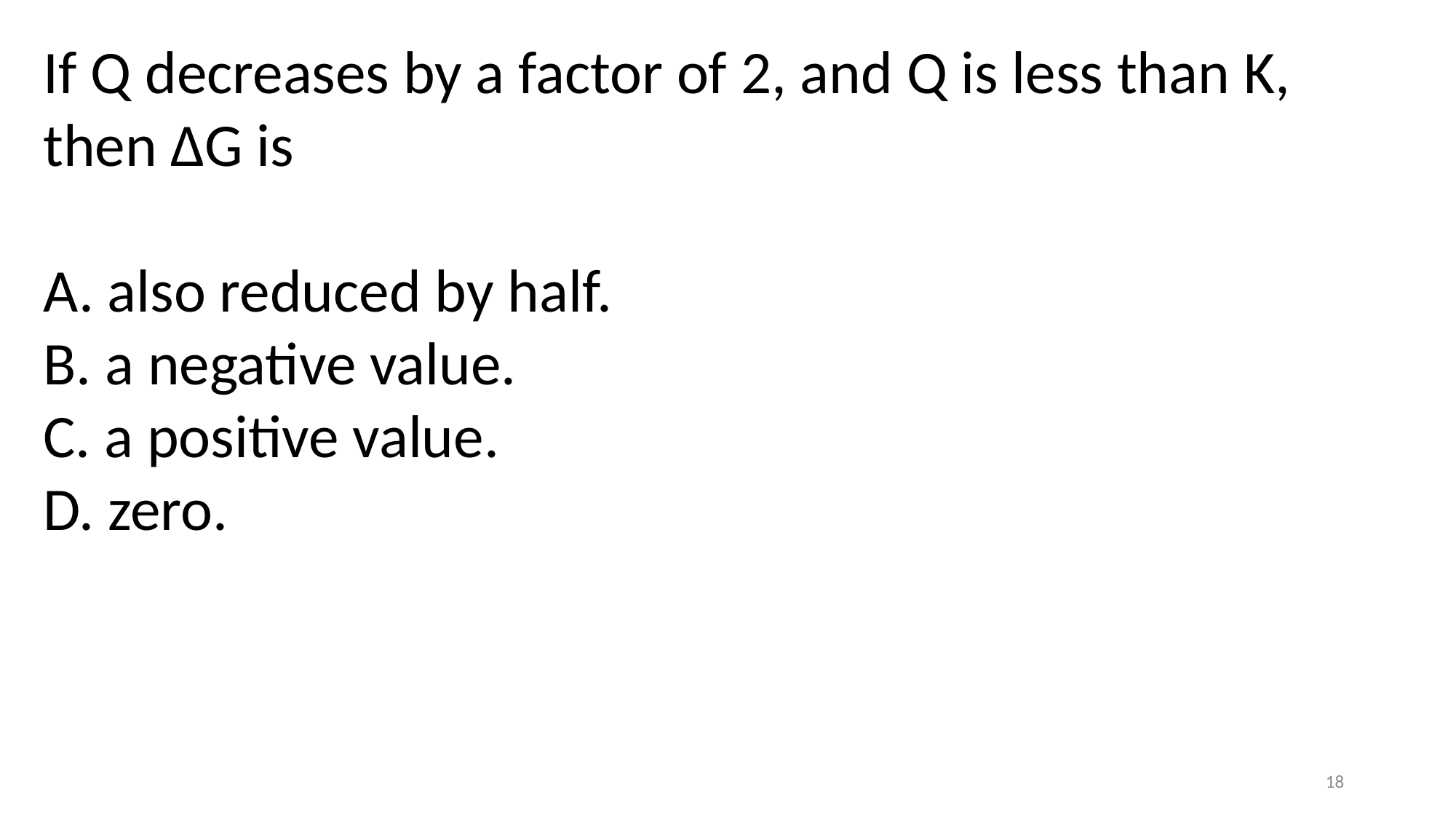

If Q decreases by a factor of 2, and Q is less than K, then ΔG is

 also reduced by half.
 a negative value.
 a positive value.
 zero.

18